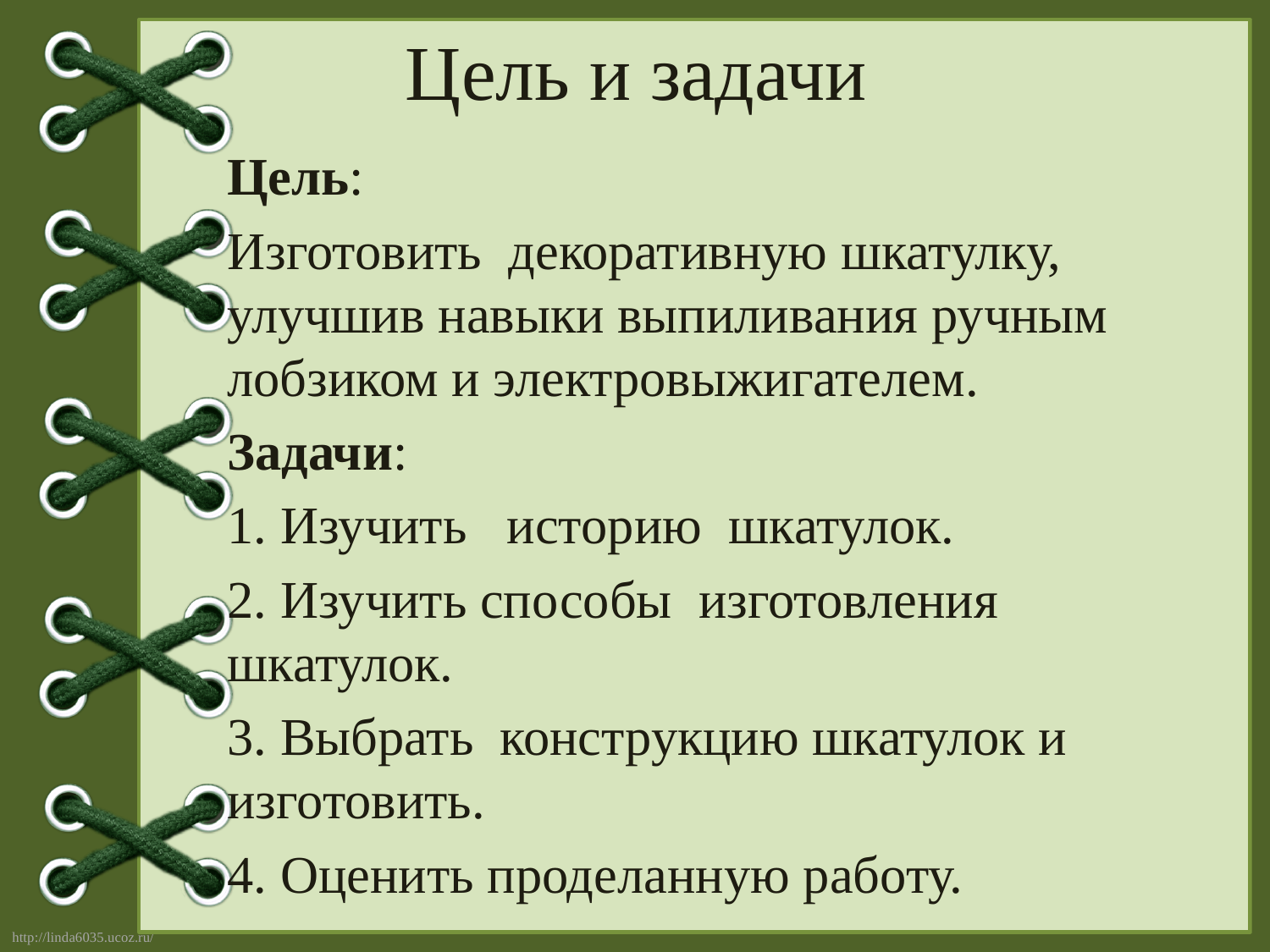

# Цель и задачи
Цель:
Изготовить  декоративную шкатулку, улучшив навыки выпиливания ручным лобзиком и электровыжигателем.
Задачи:
1. Изучить   историю  шкатулок.
2. Изучить способы  изготовления шкатулок.
3. Выбрать  конструкцию шкатулок и изготовить.
4. Оценить проделанную работу.